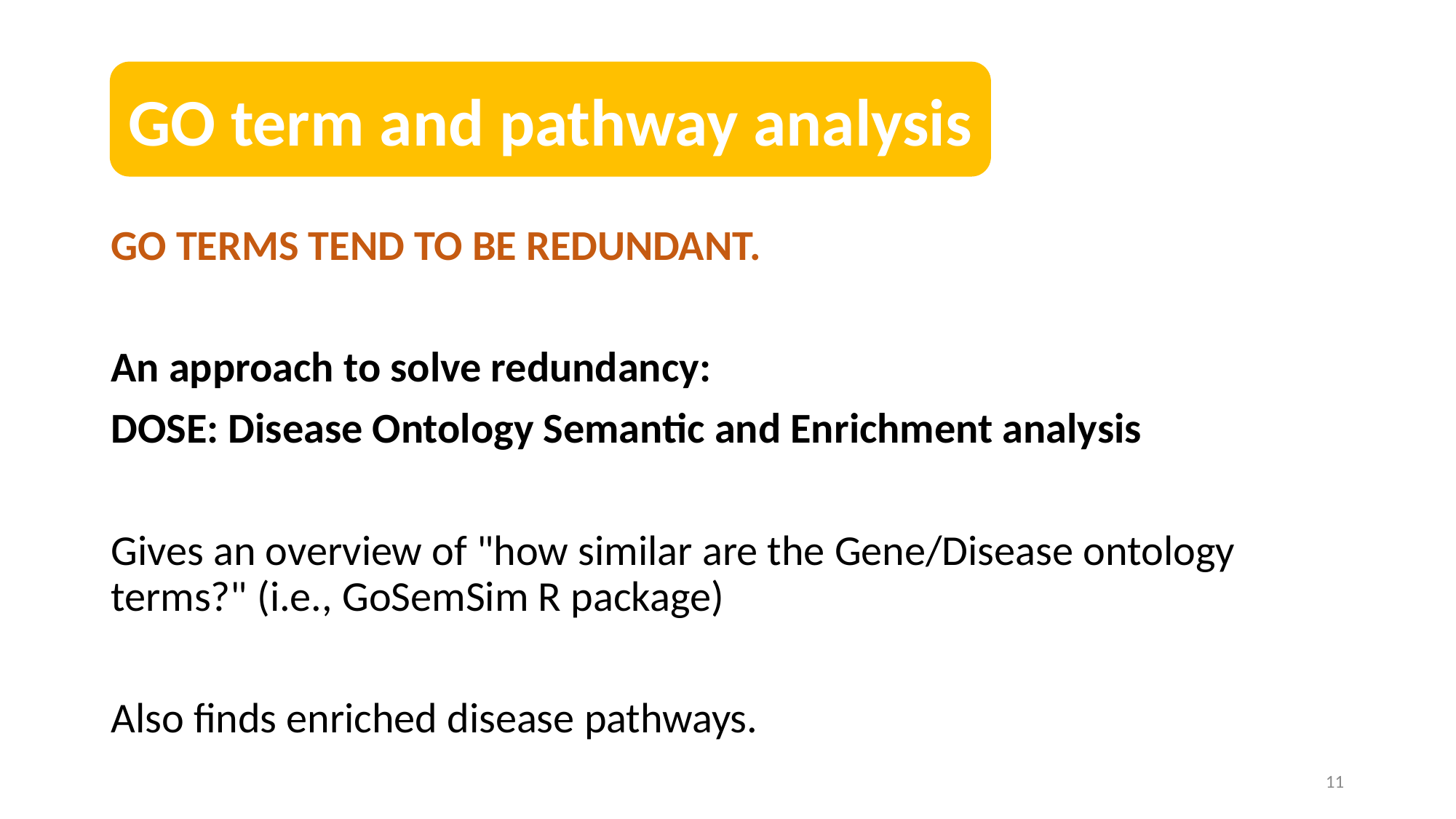

GO term and pathway analysis
GO TERMS TEND TO BE REDUNDANT.

An approach to solve redundancy:
DOSE: Disease Ontology Semantic and Enrichment analysis

Gives an overview of "how similar are the Gene/Disease ontology terms?" (i.e., GoSemSim R package)

Also finds enriched disease pathways.

11